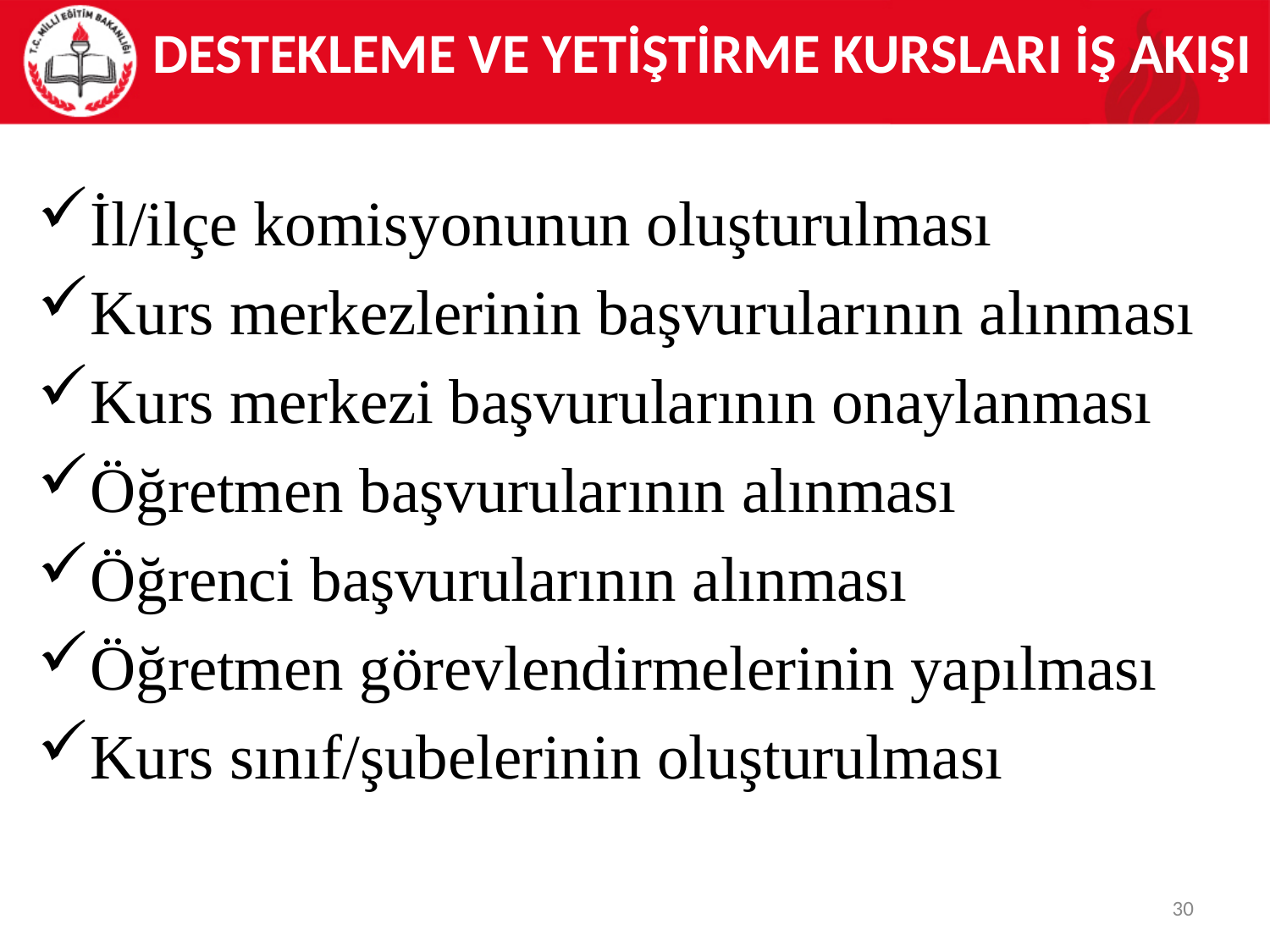

# DESTEKLEME VE YETİŞTİRME KURSLARI İŞ AKIŞI
İl/ilçe komisyonunun oluşturulması
Kurs merkezlerinin başvurularının alınması
Kurs merkezi başvurularının onaylanması
Öğretmen başvurularının alınması
Öğrenci başvurularının alınması
Öğretmen görevlendirmelerinin yapılması
Kurs sınıf/şubelerinin oluşturulması

30